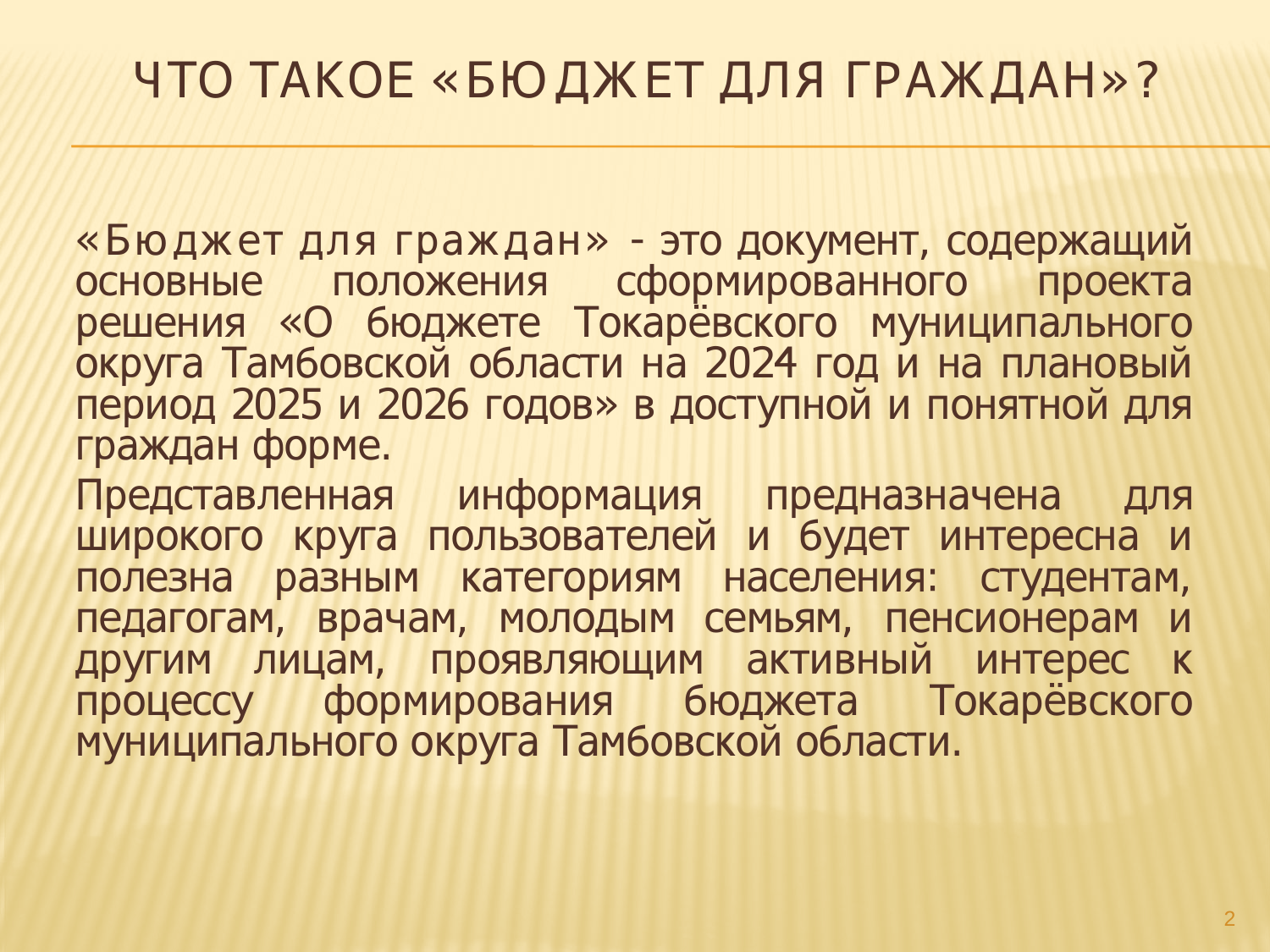

# Что такое «Бюджет для граждан»?
«Бюджет для граждан» - это документ, содержащий основные положения сформированного проекта решения «О бюджете Токарёвского муниципального округа Тамбовской области на 2024 год и на плановый период 2025 и 2026 годов» в доступной и понятной для граждан форме.
Представленная информация предназначена для широкого круга пользователей и будет интересна и полезна разным категориям населения: студентам, педагогам, врачам, молодым семьям, пенсионерам и другим лицам, проявляющим активный интерес к процессу формирования бюджета Токарёвского муниципального округа Тамбовской области.

2